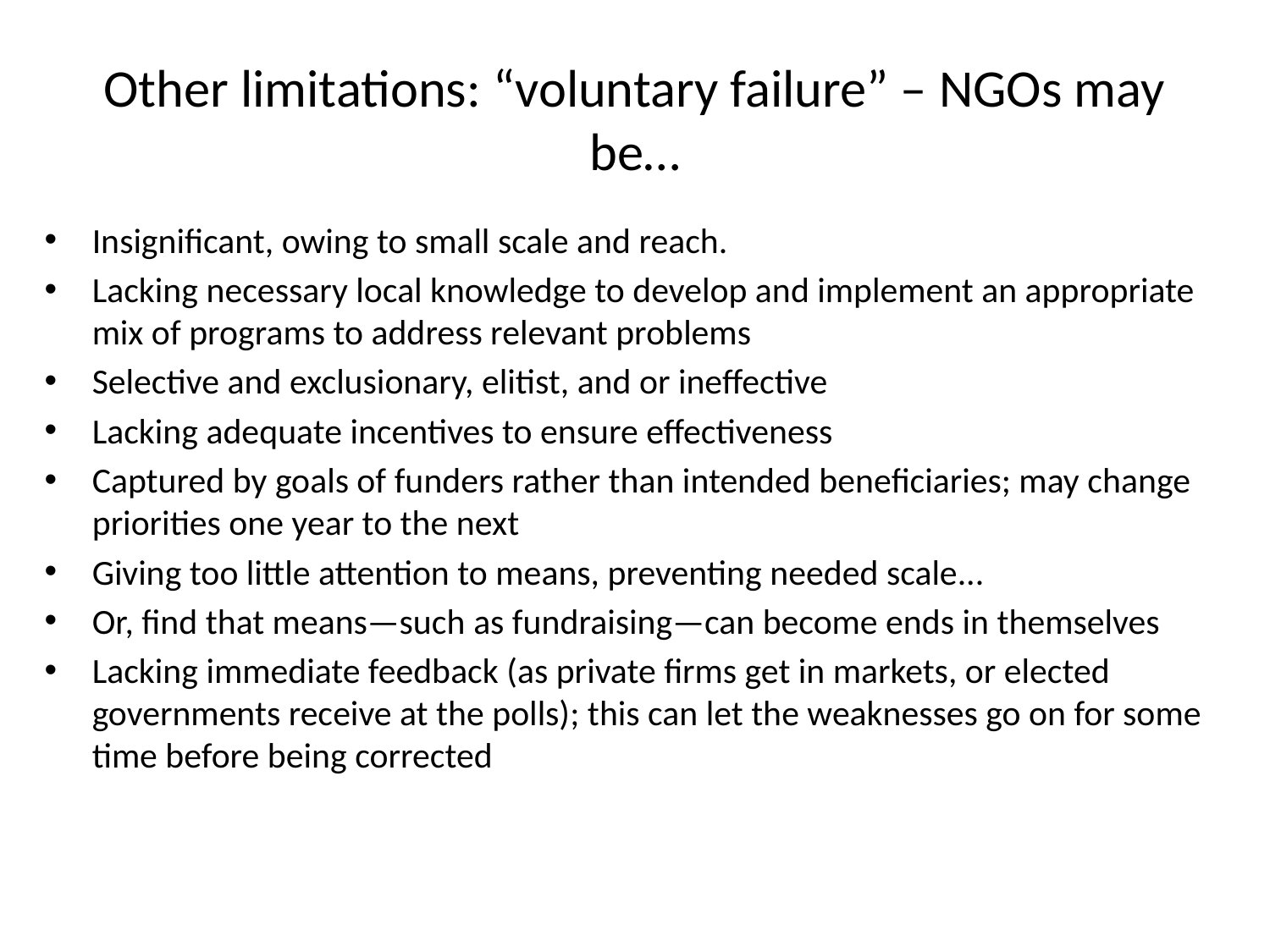

Other limitations: “voluntary failure” – NGOs may be…
Insignificant, owing to small scale and reach.
Lacking necessary local knowledge to develop and implement an appropriate mix of programs to address relevant problems
Selective and exclusionary, elitist, and or ineffective
Lacking adequate incentives to ensure effectiveness
Captured by goals of funders rather than intended beneficiaries; may change priorities one year to the next
Giving too little attention to means, preventing needed scale...
Or, find that means—such as fundraising—can become ends in themselves
Lacking immediate feedback (as private firms get in markets, or elected governments receive at the polls); this can let the weaknesses go on for some time before being corrected